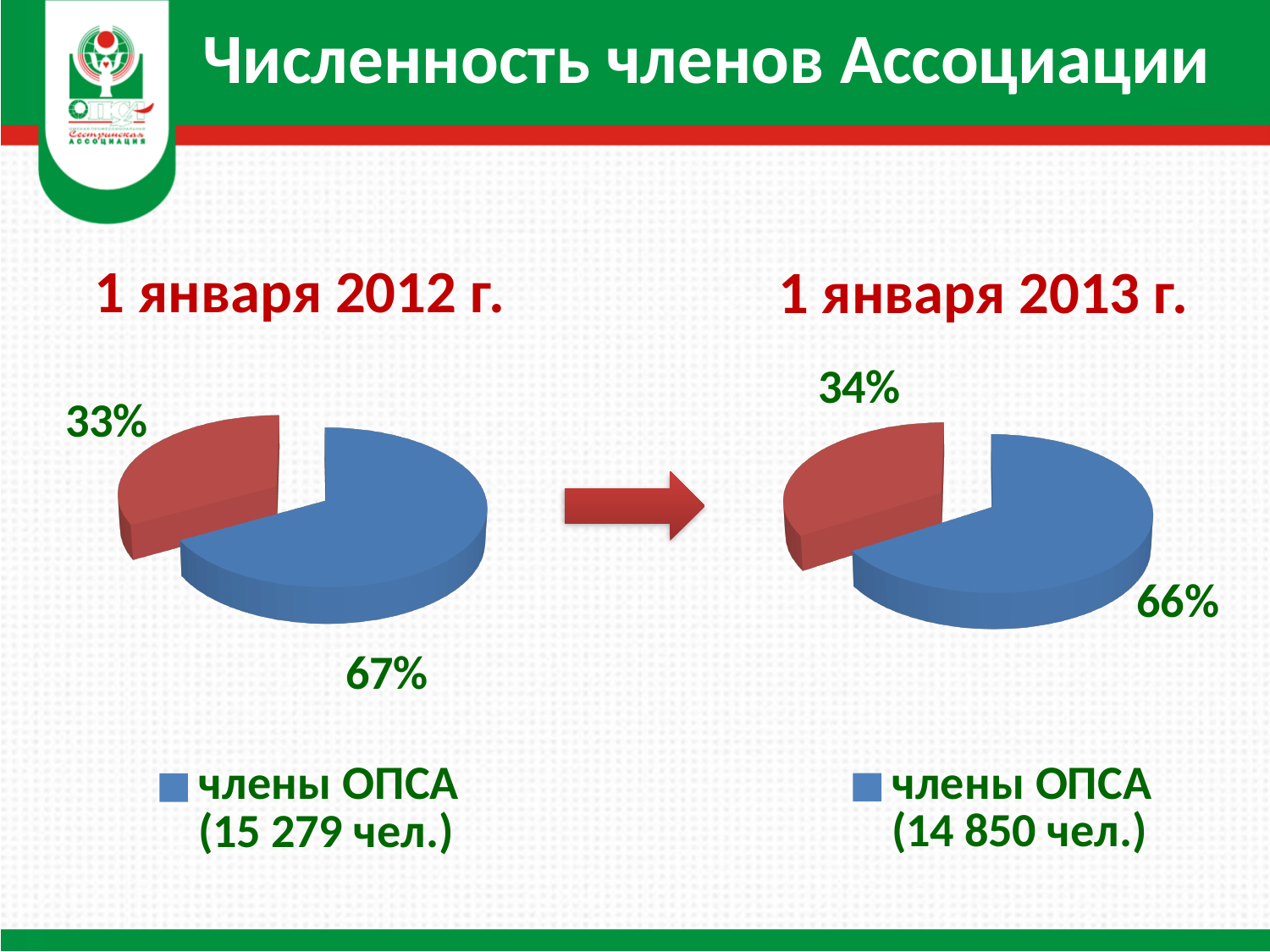

Численность членов Ассоциации

[unsupported chart]

[unsupported chart]

1 января 2012 г.
1 января 2013 г.